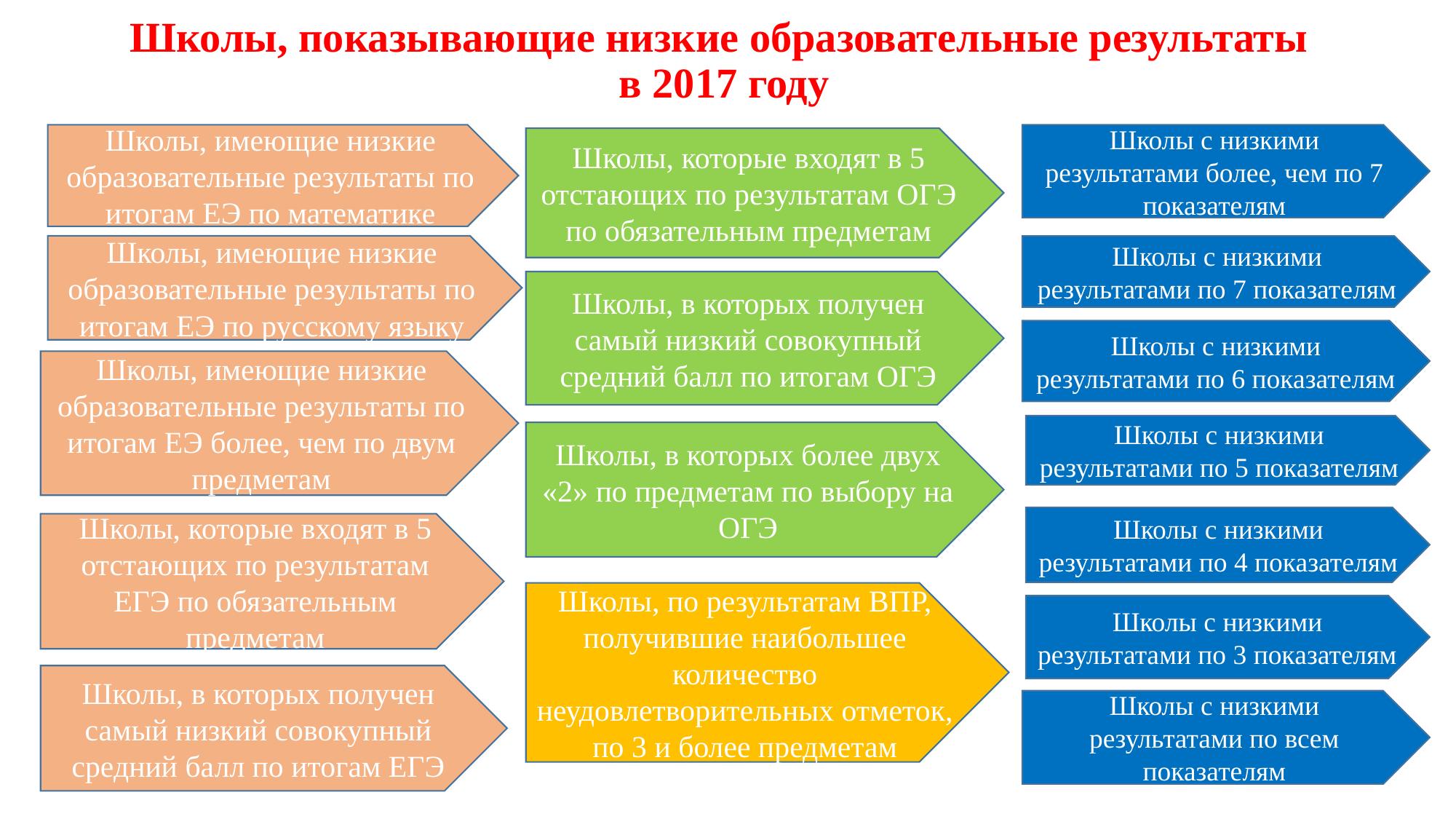

# Школы, показывающие низкие образовательные результаты в 2017 году
Школы, имеющие низкие образовательные результаты по итогам ЕЭ по математике
Школы с низкими результатами более, чем по 7 показателям
Школы, которые входят в 5 отстающих по результатам ОГЭ по обязательным предметам
Школы, имеющие низкие образовательные результаты по итогам ЕЭ по русскому языку
Школы с низкими результатами по 7 показателям
Школы, в которых получен самый низкий совокупный средний балл по итогам ОГЭ
Школы с низкими результатами по 6 показателям
Школы, имеющие низкие образовательные результаты по итогам ЕЭ более, чем по двум предметам
Школы с низкими результатами по 5 показателям
Школы, в которых более двух «2» по предметам по выбору на ОГЭ
Школы с низкими результатами по 4 показателям
Школы, которые входят в 5 отстающих по результатам ЕГЭ по обязательным предметам
Школы, по результатам ВПР, получившие наибольшее количество неудовлетворительных отметок, по 3 и более предметам
Школы с низкими результатами по 3 показателям
Школы, в которых получен самый низкий совокупный средний балл по итогам ЕГЭ

Школы с низкими результатами по всем показателям